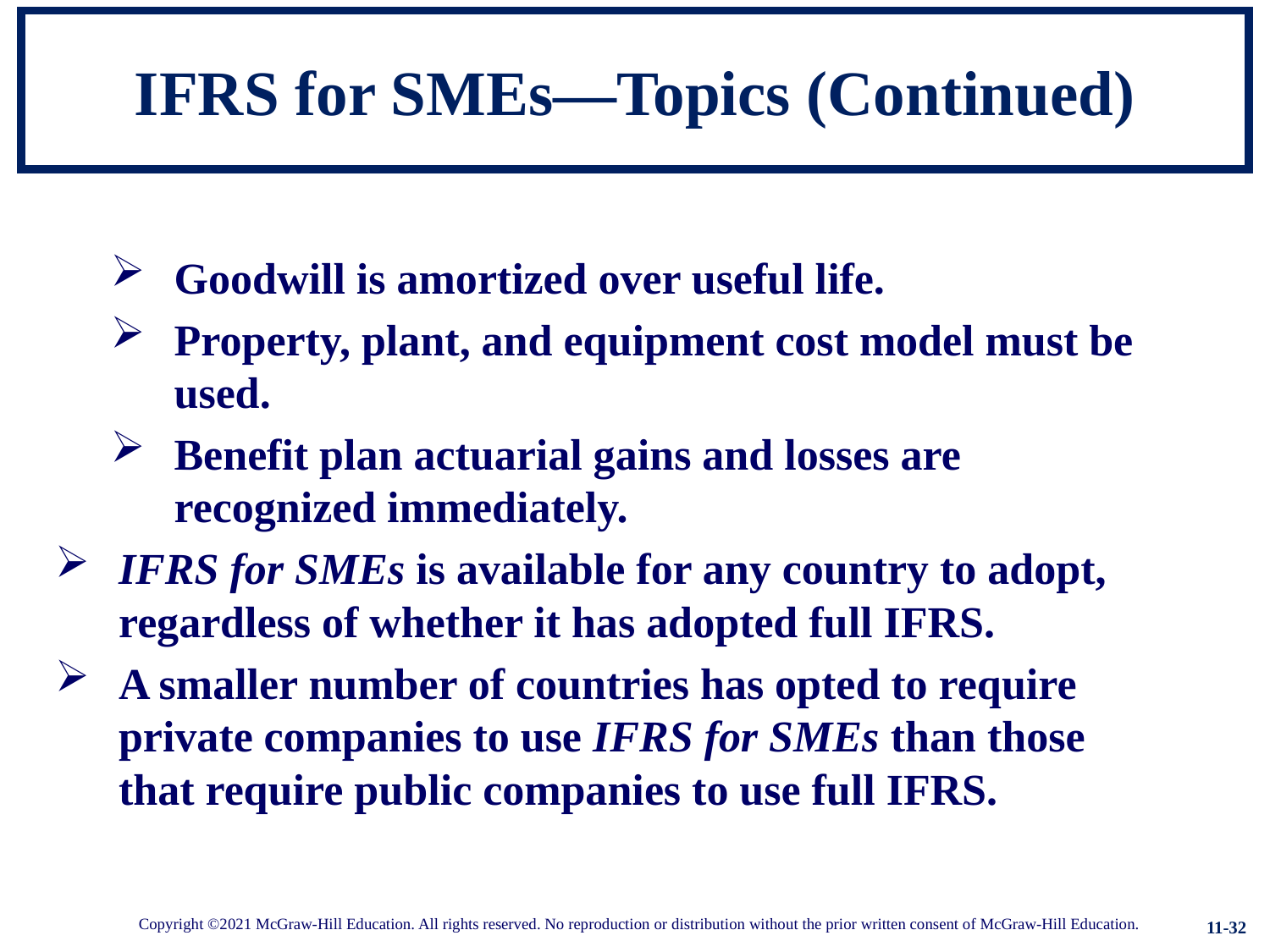

# IFRS for SMEs—Topics (Continued)
Goodwill is amortized over useful life.
Property, plant, and equipment cost model must be used.
Benefit plan actuarial gains and losses are recognized immediately.
IFRS for SMEs is available for any country to adopt, regardless of whether it has adopted full IFRS.
A smaller number of countries has opted to require private companies to use IFRS for SMEs than those that require public companies to use full IFRS.
11-32
Copyright ©2021 McGraw-Hill Education. All rights reserved. No reproduction or distribution without the prior written consent of McGraw-Hill Education.